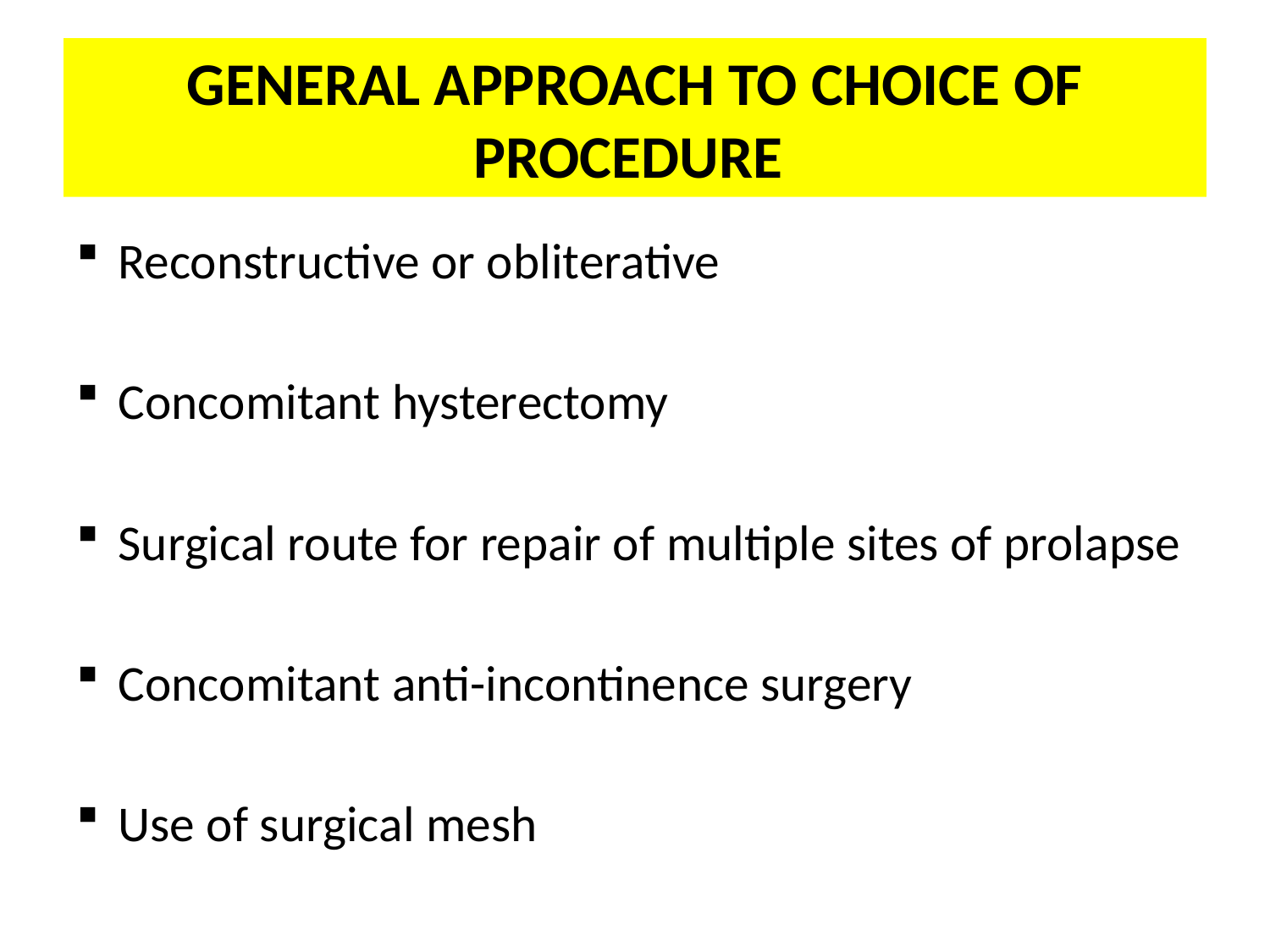

# GENERAL APPROACH TO CHOICE OF PROCEDURE
Reconstructive or obliterative

Concomitant hysterectomy

Surgical route for repair of multiple sites of prolapse

Concomitant anti-incontinence surgery

Use of surgical mesh